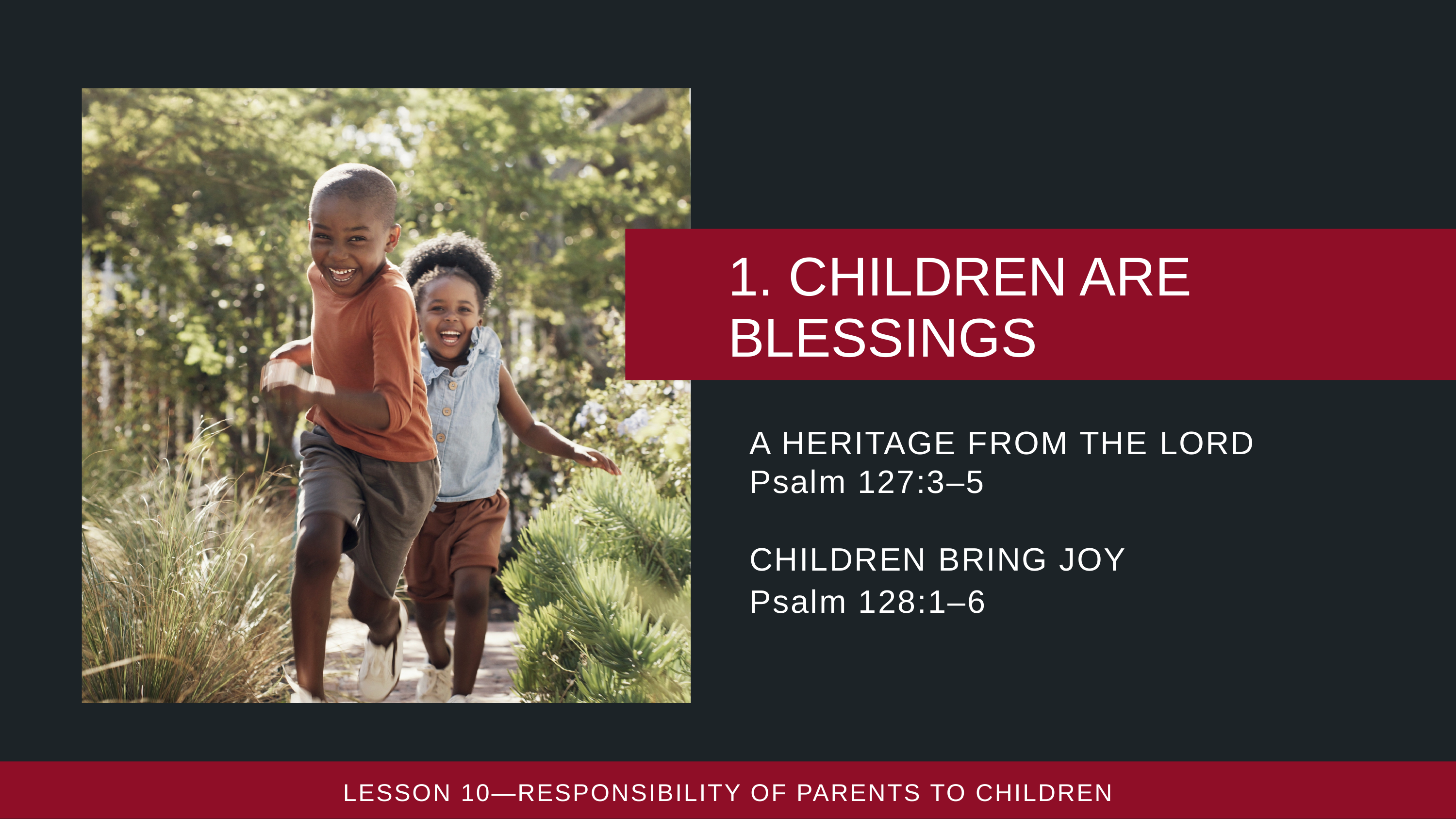

A HERITAGE FROM THE LORD
Psalm 127:3–5
CHILDREN BRING JOY
Psalm 128:1–6